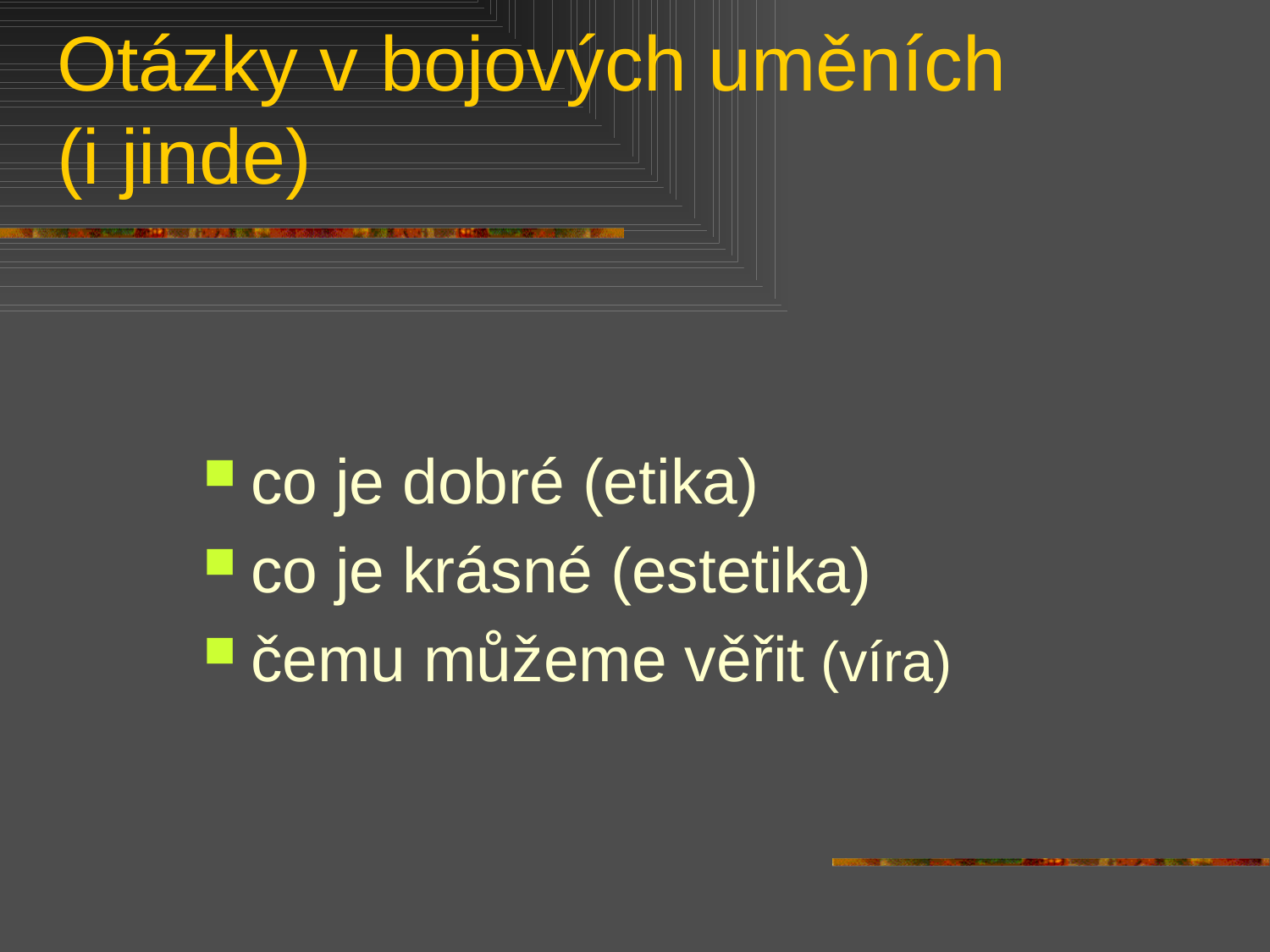

# Otázky v bojových uměních (i jinde)

co je dobré (etika)
co je krásné (estetika)
čemu můžeme věřit (víra)